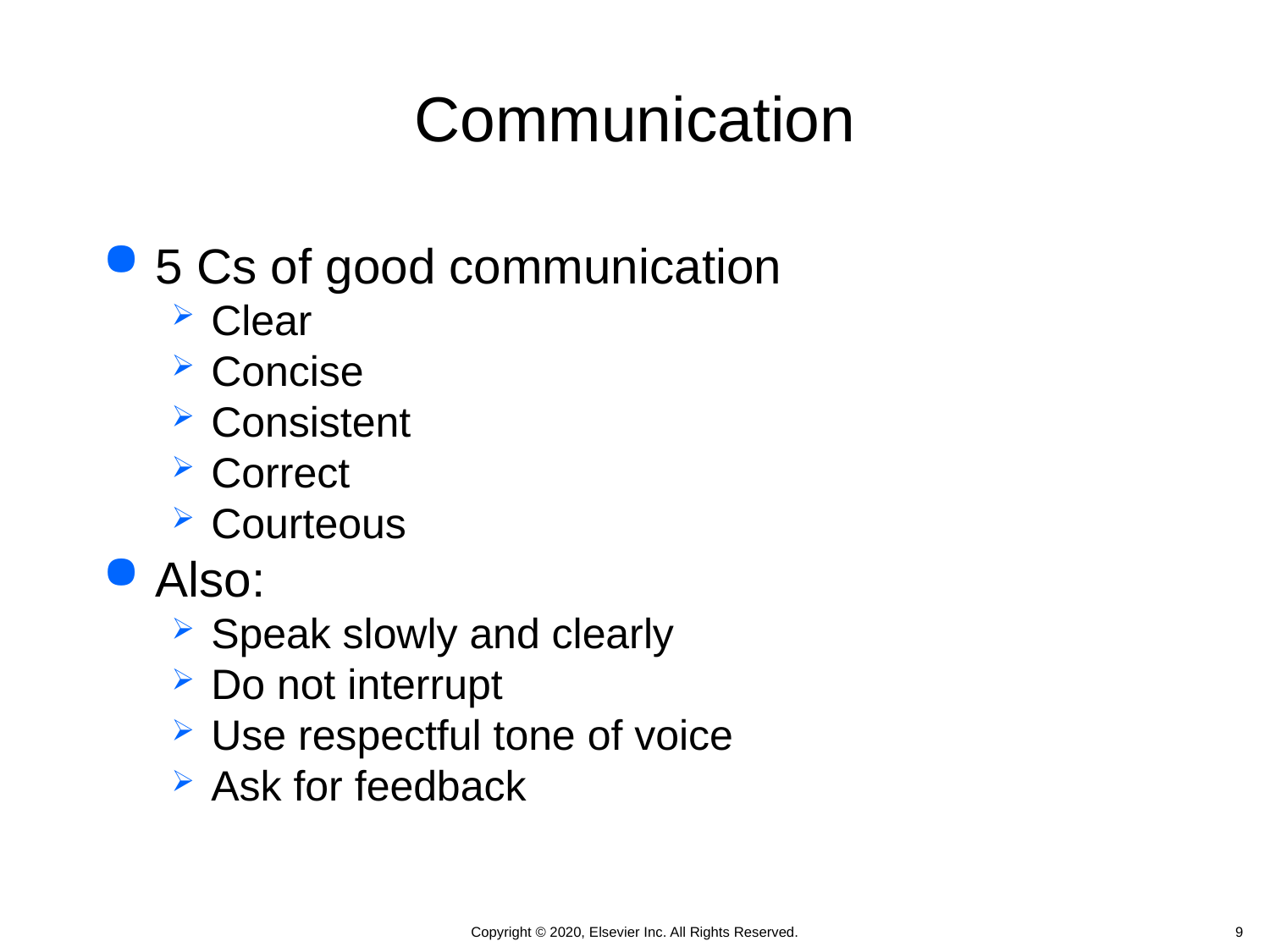

# Communication
5 Cs of good communication
Clear
Concise
Consistent
Correct
Courteous
Also:
Speak slowly and clearly
Do not interrupt
Use respectful tone of voice
Ask for feedback
 9